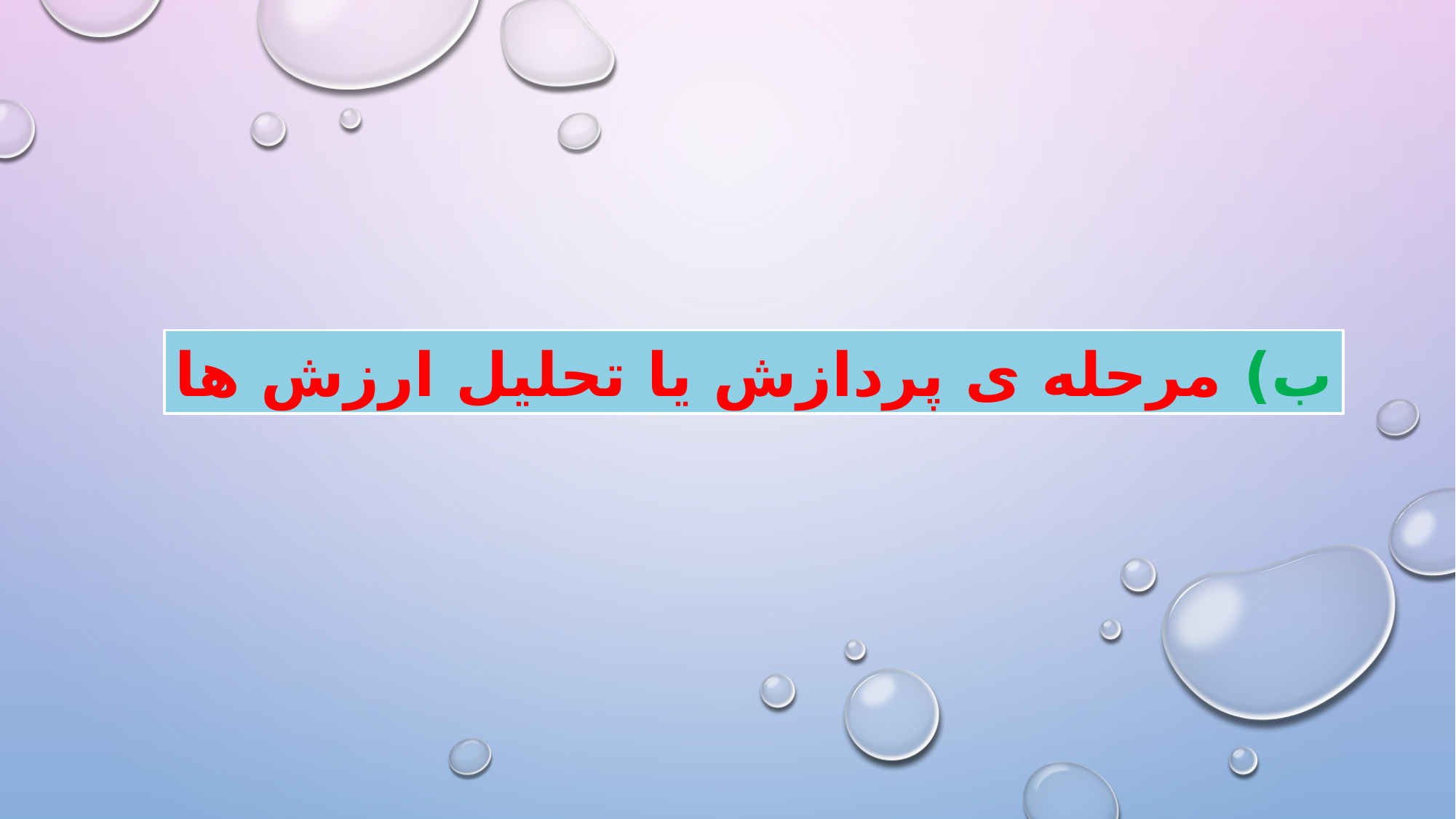

ب) مرحله ی پردازش يا تحليل ارزش ها